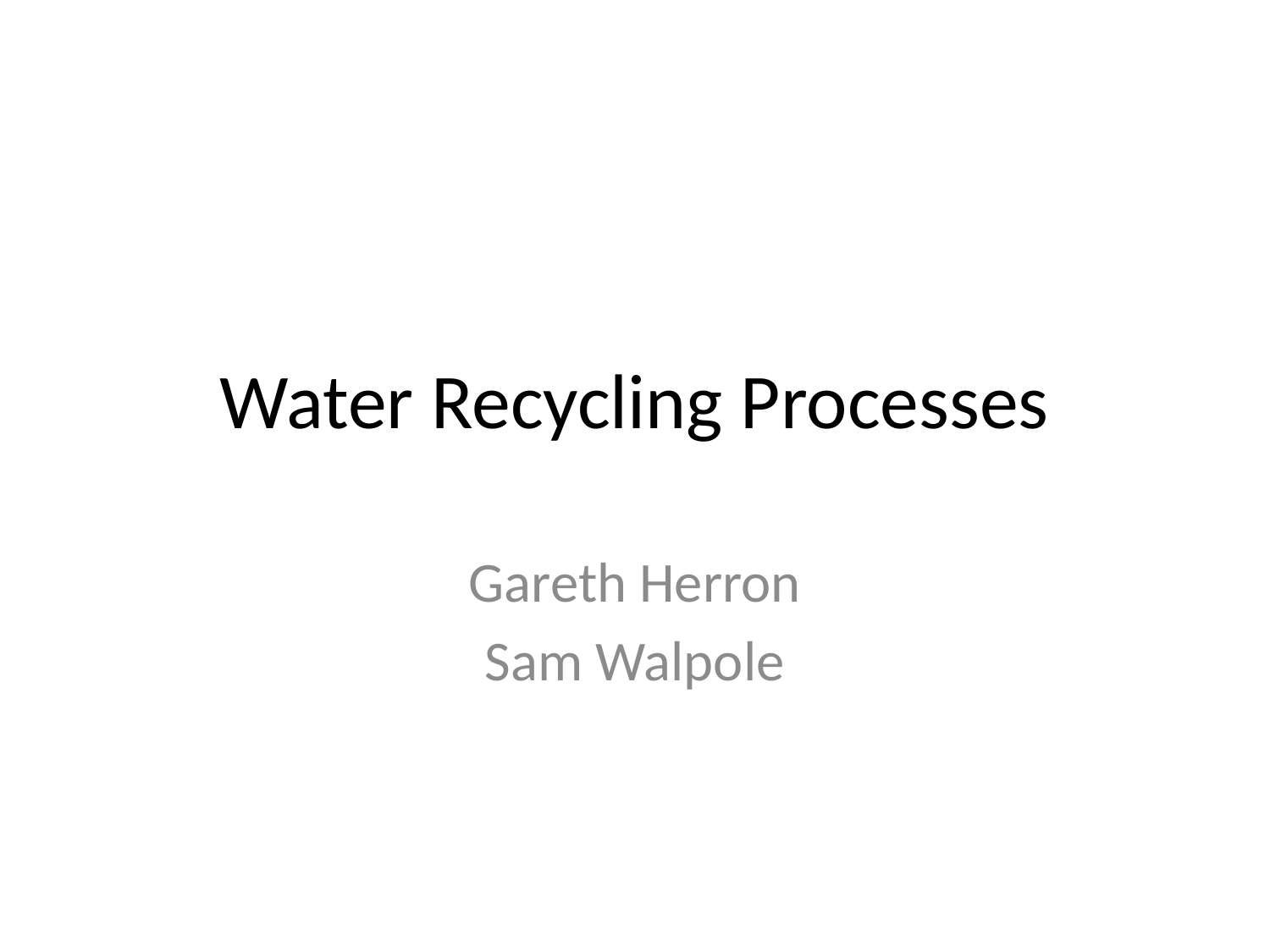

# Water Recycling Processes
Gareth Herron
Sam Walpole